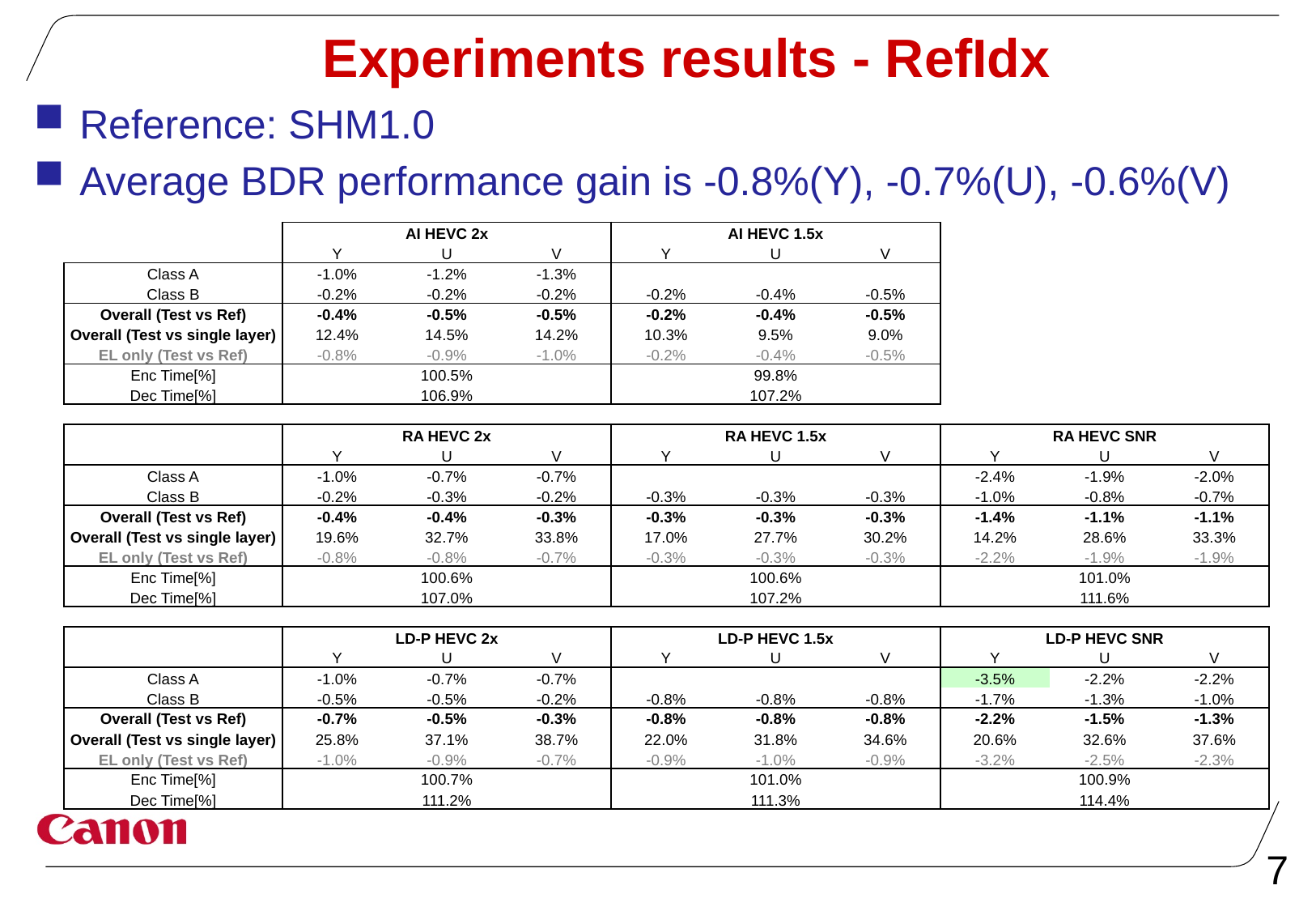

# Experiments results - RefIdx
Reference: SHM1.0
Average BDR performance gain is -0.8%(Y), -0.7%(U), -0.6%(V)

|  |  |  |  |  |  |  |  |  |  |
| --- | --- | --- | --- | --- | --- | --- | --- | --- | --- |
|  | AI HEVC 2x |  |  | AI HEVC 1.5x |  |  |  |  |  |
|  | Y | U | V | Y | U | V |  |  |  |
| Class A | -1.0% | -1.2% | -1.3% |  |  |  |  |  |  |
| Class B | -0.2% | -0.2% | -0.2% | -0.2% | -0.4% | -0.5% |  |  |  |
| Overall (Test vs Ref) | -0.4% | -0.5% | -0.5% | -0.2% | -0.4% | -0.5% |  |  |  |
| Overall (Test vs single layer) | 12.4% | 14.5% | 14.2% | 10.3% | 9.5% | 9.0% |  |  |  |
| EL only (Test vs Ref) | -0.8% | -0.9% | -1.0% | -0.2% | -0.4% | -0.5% |  |  |  |
| Enc Time[%] | 100.5% |  |  | 99.8% |  |  |  |  |  |
| Dec Time[%] | 106.9% |  |  | 107.2% |  |  |  |  |  |
|  |  |  |  |  |  |  |  |  |  |
|  | RA HEVC 2x |  |  | RA HEVC 1.5x |  |  | RA HEVC SNR |  |  |
|  | Y | U | V | Y | U | V | Y | U | V |
| Class A | -1.0% | -0.7% | -0.7% |  |  |  | -2.4% | -1.9% | -2.0% |
| Class B | -0.2% | -0.3% | -0.2% | -0.3% | -0.3% | -0.3% | -1.0% | -0.8% | -0.7% |
| Overall (Test vs Ref) | -0.4% | -0.4% | -0.3% | -0.3% | -0.3% | -0.3% | -1.4% | -1.1% | -1.1% |
| Overall (Test vs single layer) | 19.6% | 32.7% | 33.8% | 17.0% | 27.7% | 30.2% | 14.2% | 28.6% | 33.3% |
| EL only (Test vs Ref) | -0.8% | -0.8% | -0.7% | -0.3% | -0.3% | -0.3% | -2.2% | -1.9% | -1.9% |
| Enc Time[%] | 100.6% |  |  | 100.6% |  |  | 101.0% |  |  |
| Dec Time[%] | 107.0% |  |  | 107.2% |  |  | 111.6% |  |  |
|  |  |  |  |  |  |  |  |  |  |
|  | LD-P HEVC 2x |  |  | LD-P HEVC 1.5x |  |  | LD-P HEVC SNR |  |  |
|  | Y | U | V | Y | U | V | Y | U | V |
| Class A | -1.0% | -0.7% | -0.7% |  |  |  | -3.5% | -2.2% | -2.2% |
| Class B | -0.5% | -0.5% | -0.2% | -0.8% | -0.8% | -0.8% | -1.7% | -1.3% | -1.0% |
| Overall (Test vs Ref) | -0.7% | -0.5% | -0.3% | -0.8% | -0.8% | -0.8% | -2.2% | -1.5% | -1.3% |
| Overall (Test vs single layer) | 25.8% | 37.1% | 38.7% | 22.0% | 31.8% | 34.6% | 20.6% | 32.6% | 37.6% |
| EL only (Test vs Ref) | -1.0% | -0.9% | -0.7% | -0.9% | -1.0% | -0.9% | -3.2% | -2.5% | -2.3% |
| Enc Time[%] | 100.7% |  |  | 101.0% |  |  | 100.9% |  |  |
| Dec Time[%] | 111.2% |  |  | 111.3% |  |  | 114.4% |  |  |
7